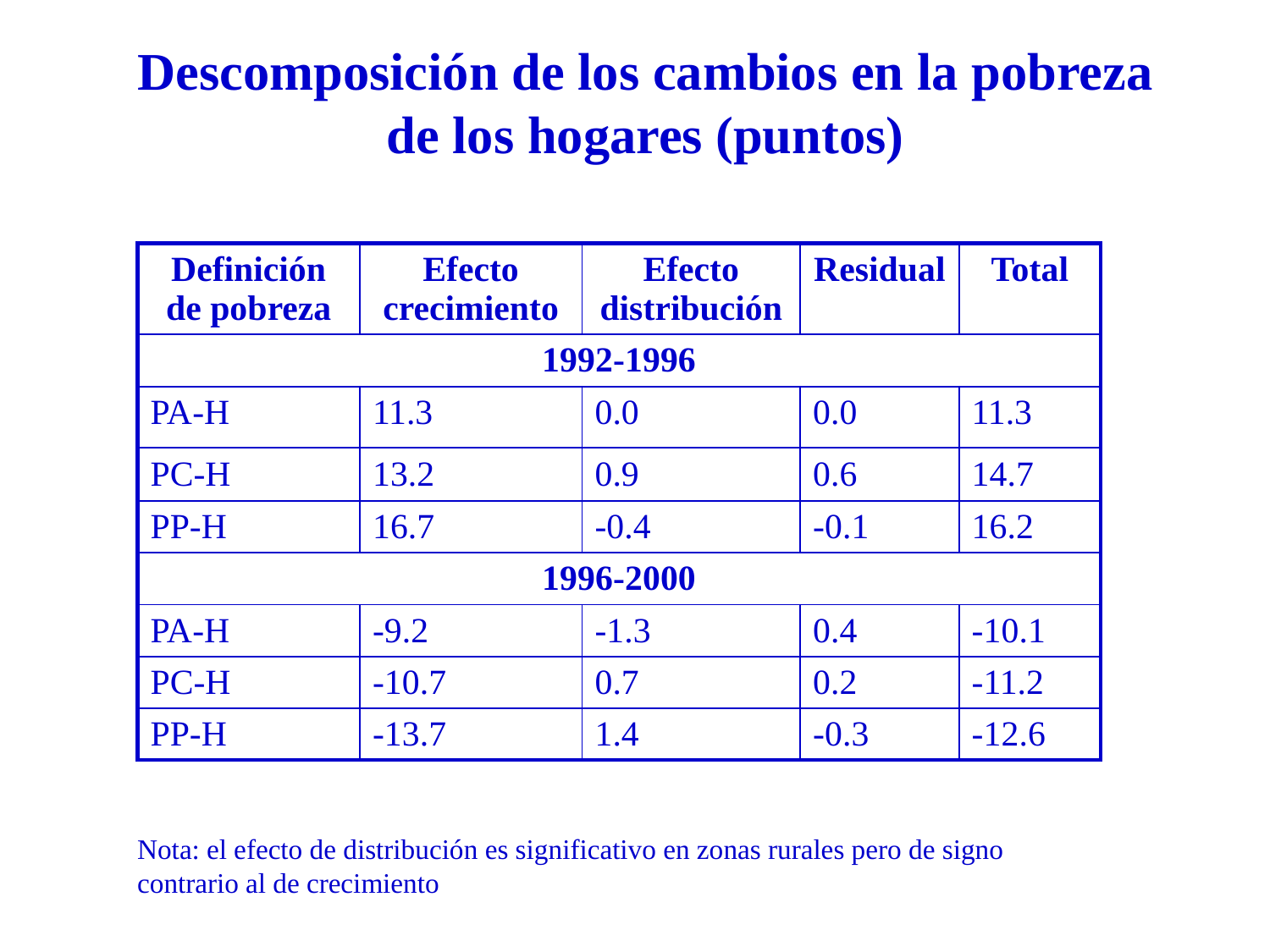

Descomposición de los cambios en la pobreza de los hogares (puntos)
| Definición de pobreza | Efecto crecimiento | Efecto distribución | Residual | Total |
| --- | --- | --- | --- | --- |
| 1992-1996 |  |  |  |  |
| PA-H | 11.3 | 0.0 | 0.0 | 11.3 |
| PC-H | 13.2 | 0.9 | 0.6 | 14.7 |
| PP-H | 16.7 | -0.4 | -0.1 | 16.2 |
| 1996-2000 |  |  |  |  |
| PA-H | -9.2 | -1.3 | 0.4 | -10.1 |
| PC-H | -10.7 | 0.7 | 0.2 | -11.2 |
| PP-H | -13.7 | 1.4 | -0.3 | -12.6 |
Nota: el efecto de distribución es significativo en zonas rurales pero de signo contrario al de crecimiento